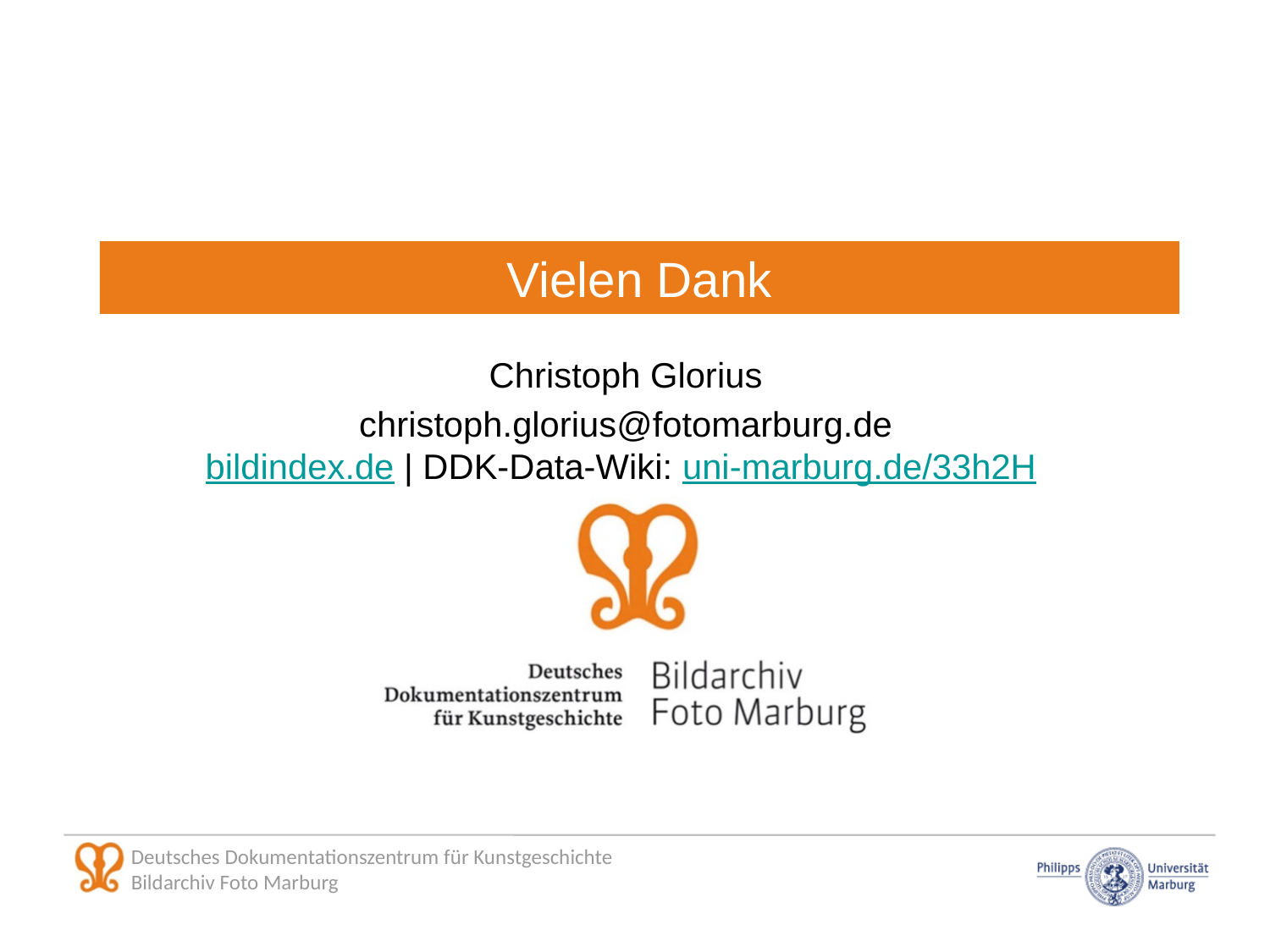

# Vielen Dank
Christoph Glorius
christoph.glorius@fotomarburg.de
bildindex.de | DDK-Data-Wiki: uni-marburg.de/33h2H